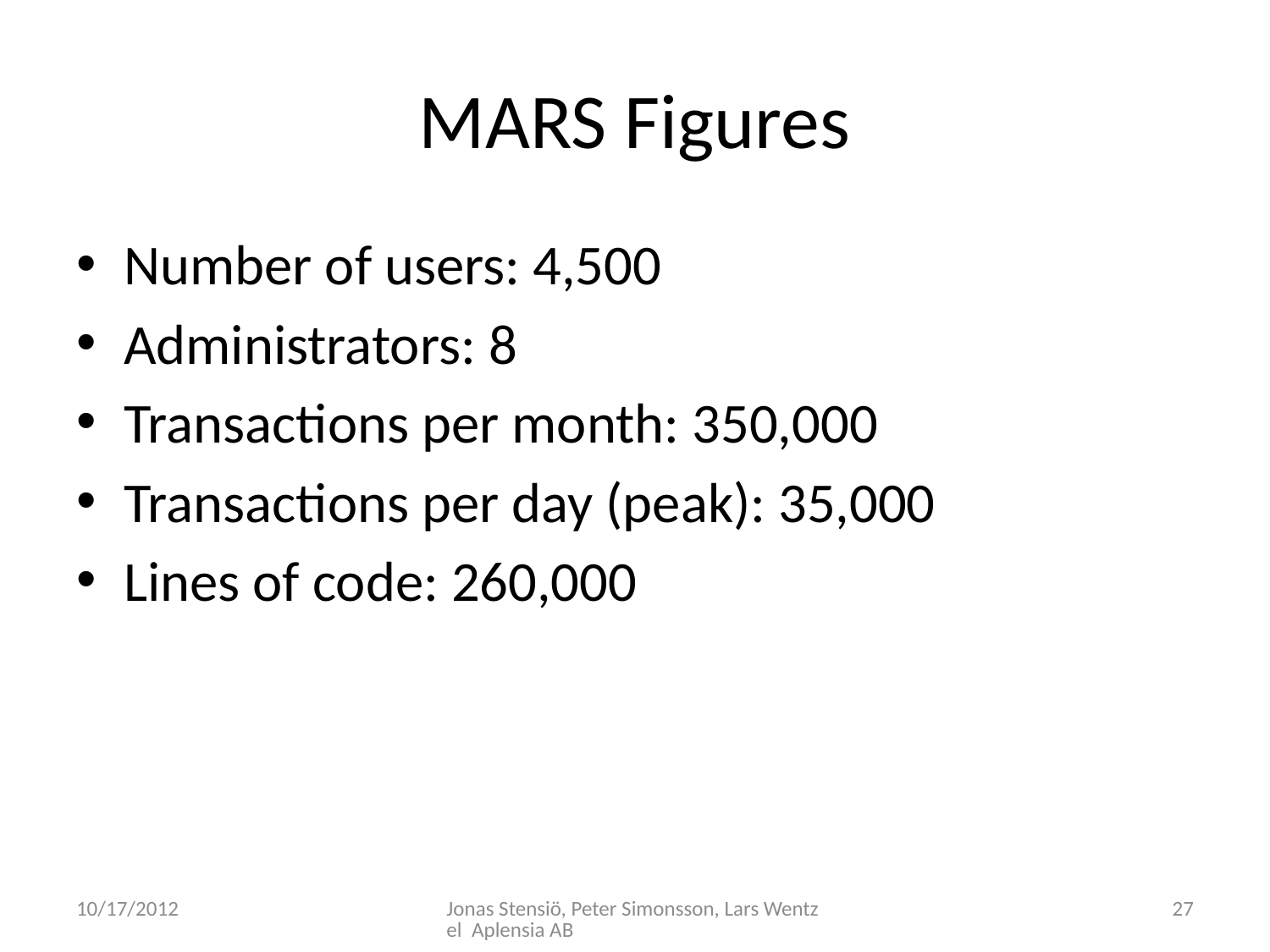

# MARS Figures
Number of users: 4,500
Administrators: 8
Transactions per month: 350,000
Transactions per day (peak): 35,000
Lines of code: 260,000
10/17/2012
Jonas Stensiö, Peter Simonsson, Lars Wentzel  Aplensia AB
27